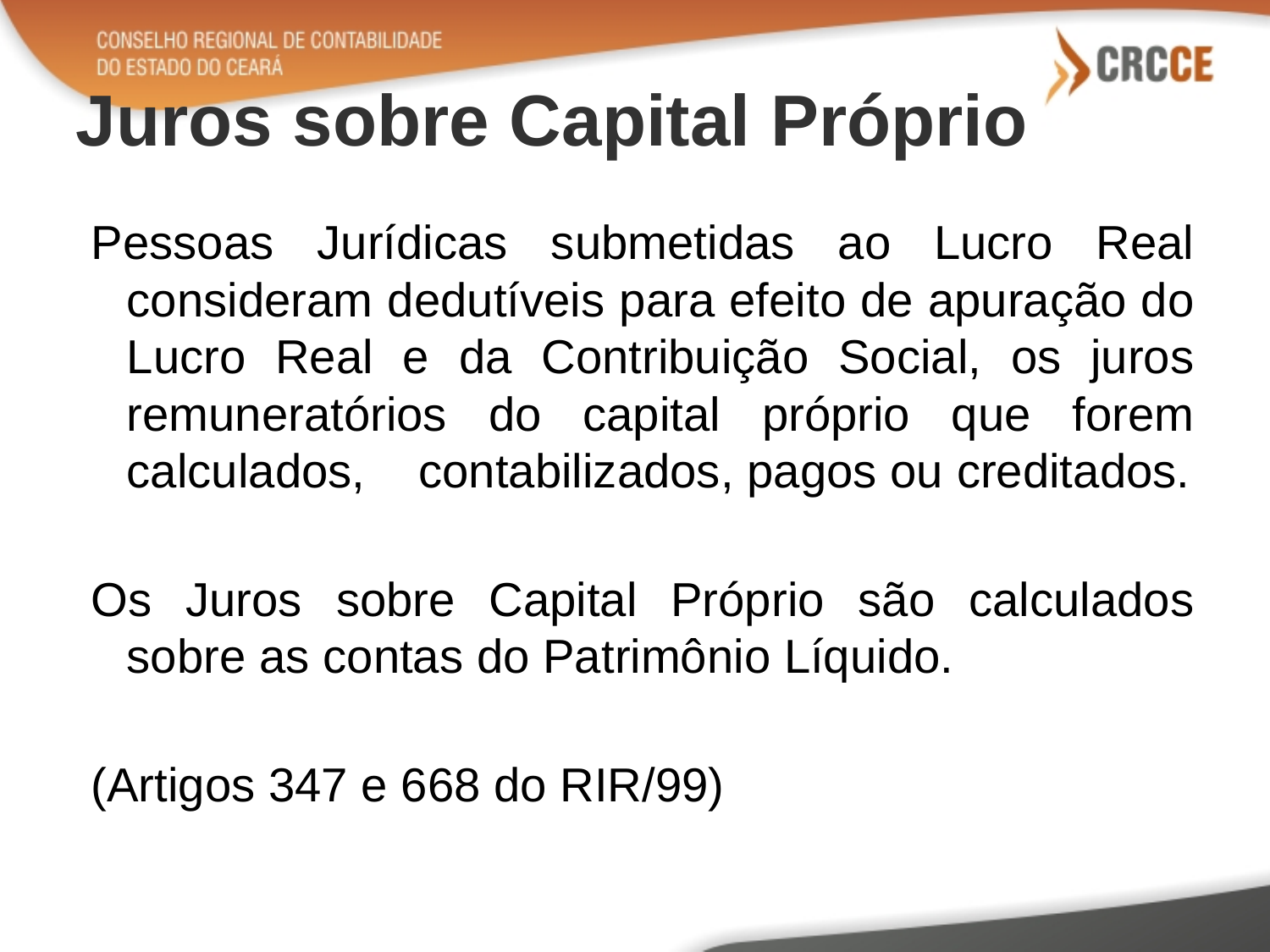

# Juros sobre Capital Próprio
Pessoas Jurídicas submetidas ao Lucro Real consideram dedutíveis para efeito de apuração do Lucro Real e da Contribuição Social, os juros remuneratórios do capital próprio que forem calculados,    contabilizados, pagos ou creditados.

Os Juros sobre Capital Próprio são calculados sobre as contas do Patrimônio Líquido.

(Artigos 347 e 668 do RIR/99)